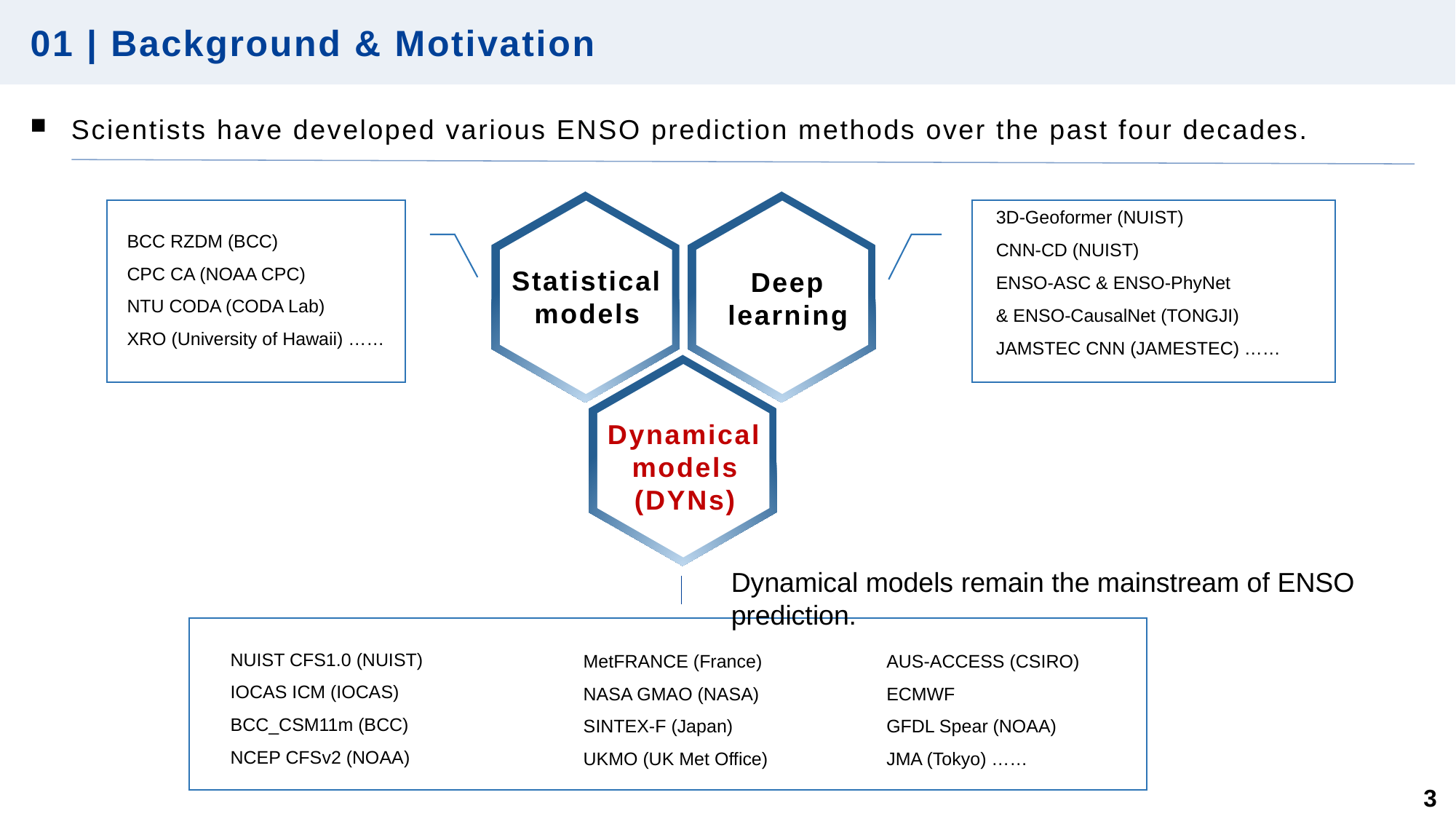

01 | Background & Motivation
Scientists have developed various ENSO prediction methods over the past four decades.
3D-Geoformer (NUIST)
CNN-CD (NUIST)
ENSO-ASC & ENSO-PhyNet
& ENSO-CausalNet (TONGJI)
JAMSTEC CNN (JAMESTEC) ……

BCC RZDM (BCC)
CPC CA (NOAA CPC)
NTU CODA (CODA Lab)
XRO (University of Hawaii) ……
Statistical models
Deep learning

Dynamical models
(DYNs)
Dynamical models remain the mainstream of ENSO prediction.

MetFRANCE (France)
NASA GMAO (NASA)
SINTEX-F (Japan)
UKMO (UK Met Office)
AUS-ACCESS (CSIRO)
ECMWF
GFDL Spear (NOAA)
JMA (Tokyo) ……
NUIST CFS1.0 (NUIST)
IOCAS ICM (IOCAS)
BCC_CSM11m (BCC)
NCEP CFSv2 (NOAA)
3